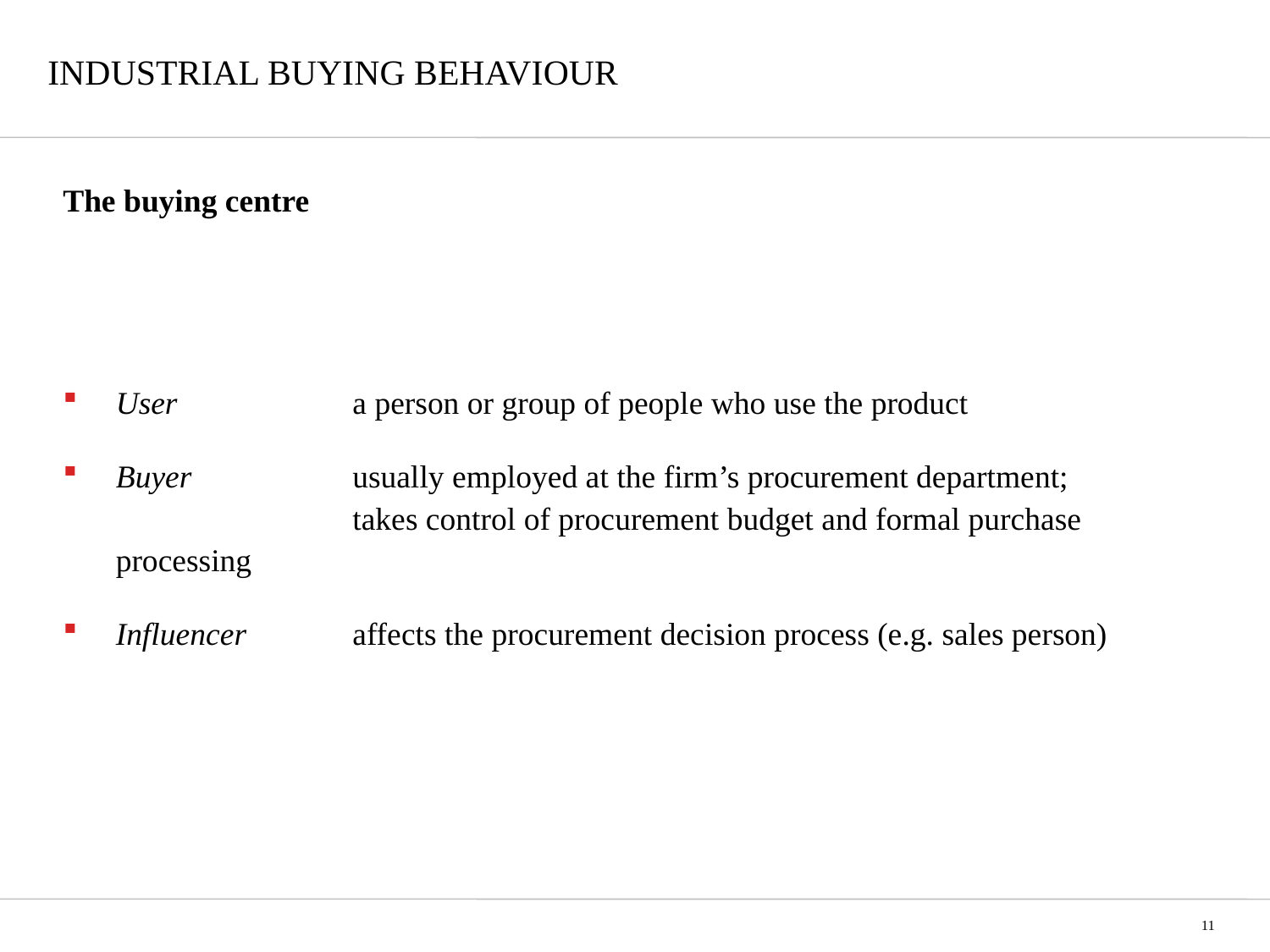

# INDUSTRIAL BUYING BEHAVIOUR
The buying centre

User 	a person or group of people who use the product
Buyer  	usually employed at the firm’s procurement department;
	takes control of procurement budget and formal purchase processing
Influencer  	affects the procurement decision process (e.g. sales person)